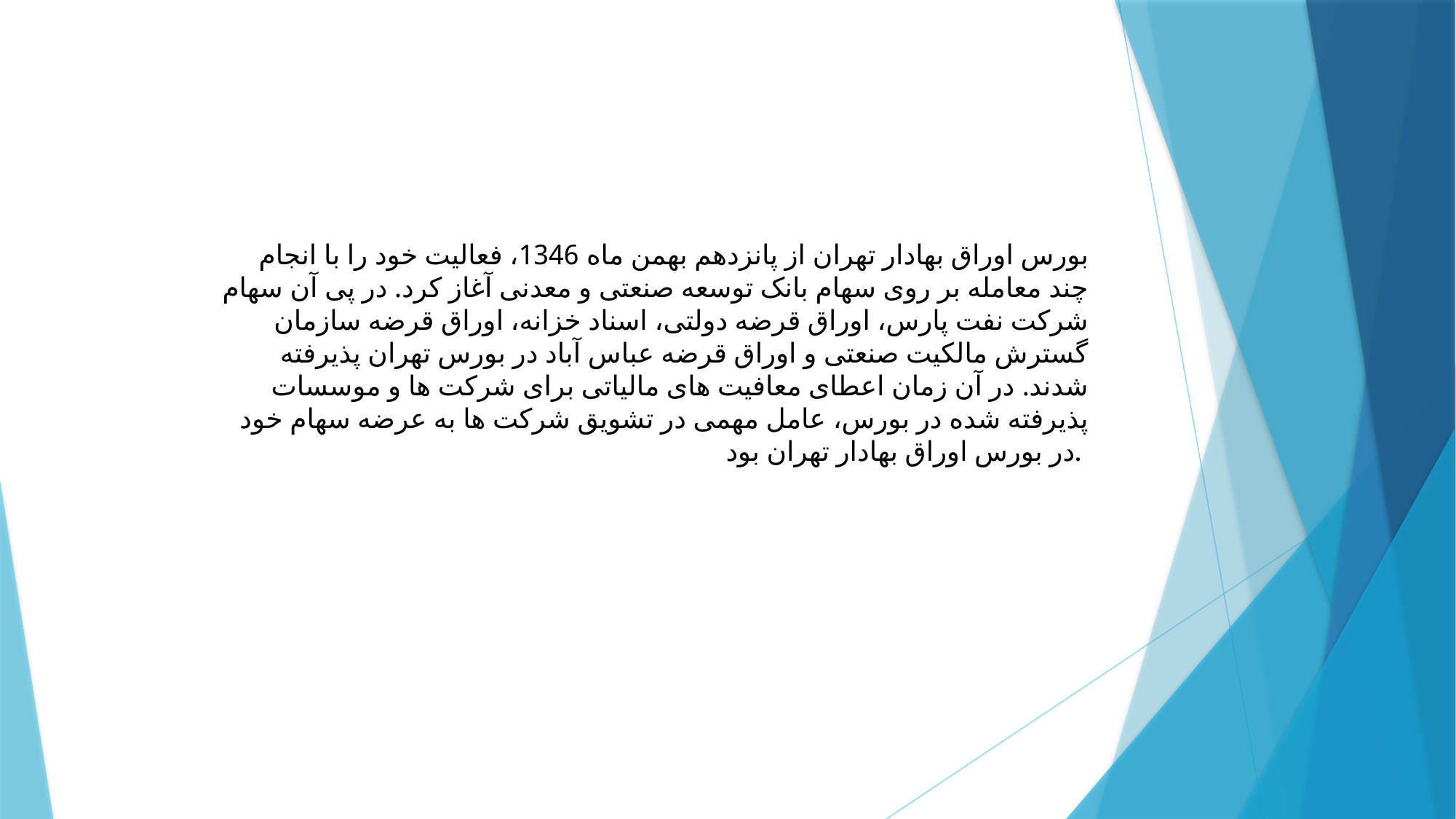

بورس اوراق بهادار تهران از پانزدهم بهمن ماه 1346، فعالیت خود را با انجام چند معامله بر روی سهام بانک توسعه صنعتی و معدنی آغاز کرد. در پی آن سهام شرکت نفت پارس، اوراق قرضه دولتی، اسناد خزانه، اوراق قرضه سازمان گسترش مالکیت صنعتی و اوراق قرضه عباس آباد در بورس تهران پذیرفته شدند. در آن زمان اعطای معافیت های مالیاتی برای شرکت ها و موسسات پذیرفته شده در بورس، عامل مهمی در تشویق شرکت ها به عرضه سهام خود در بورس اوراق بهادار تهران بود.